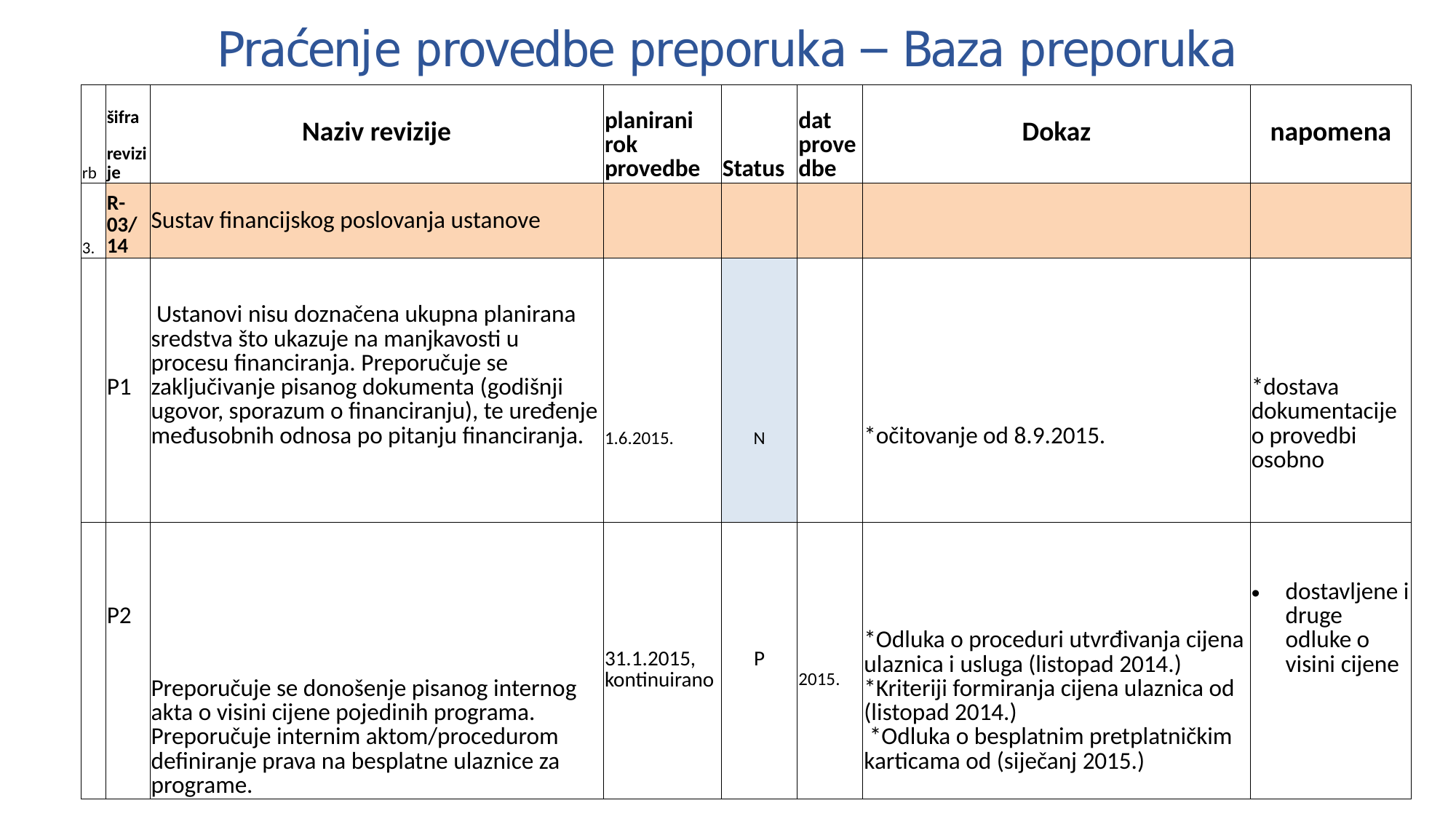

# Praćenje provedbe preporuka – Baza preporuka
| rb | šifra revizije | Naziv revizije | planirani rok provedbe | Status | dat provedbe | Dokaz | napomena |
| --- | --- | --- | --- | --- | --- | --- | --- |
| 3. | R- 03/ 14 | Sustav financijskog poslovanja ustanove |  |  |  |  |  |
|  | P1 | Ustanovi nisu doznačena ukupna planirana sredstva što ukazuje na manjkavosti u procesu financiranja. Preporučuje se zaključivanje pisanog dokumenta (godišnji ugovor, sporazum o financiranju), te uređenje međusobnih odnosa po pitanju financiranja. | 1.6.2015. | N |  | \*očitovanje od 8.9.2015. | \*dostava dokumentacije o provedbi osobno |
|  | P2 | Preporučuje se donošenje pisanog internog akta o visini cijene pojedinih programa. Preporučuje internim aktom/procedurom definiranje prava na besplatne ulaznice za programe. | 31.1.2015, kontinuirano | P | 2015. | \*Odluka o proceduri utvrđivanja cijena ulaznica i usluga (listopad 2014.) \*Kriteriji formiranja cijena ulaznica od (listopad 2014.) \*Odluka o besplatnim pretplatničkim karticama od (siječanj 2015.) | dostavljene i druge odluke o visini cijene |